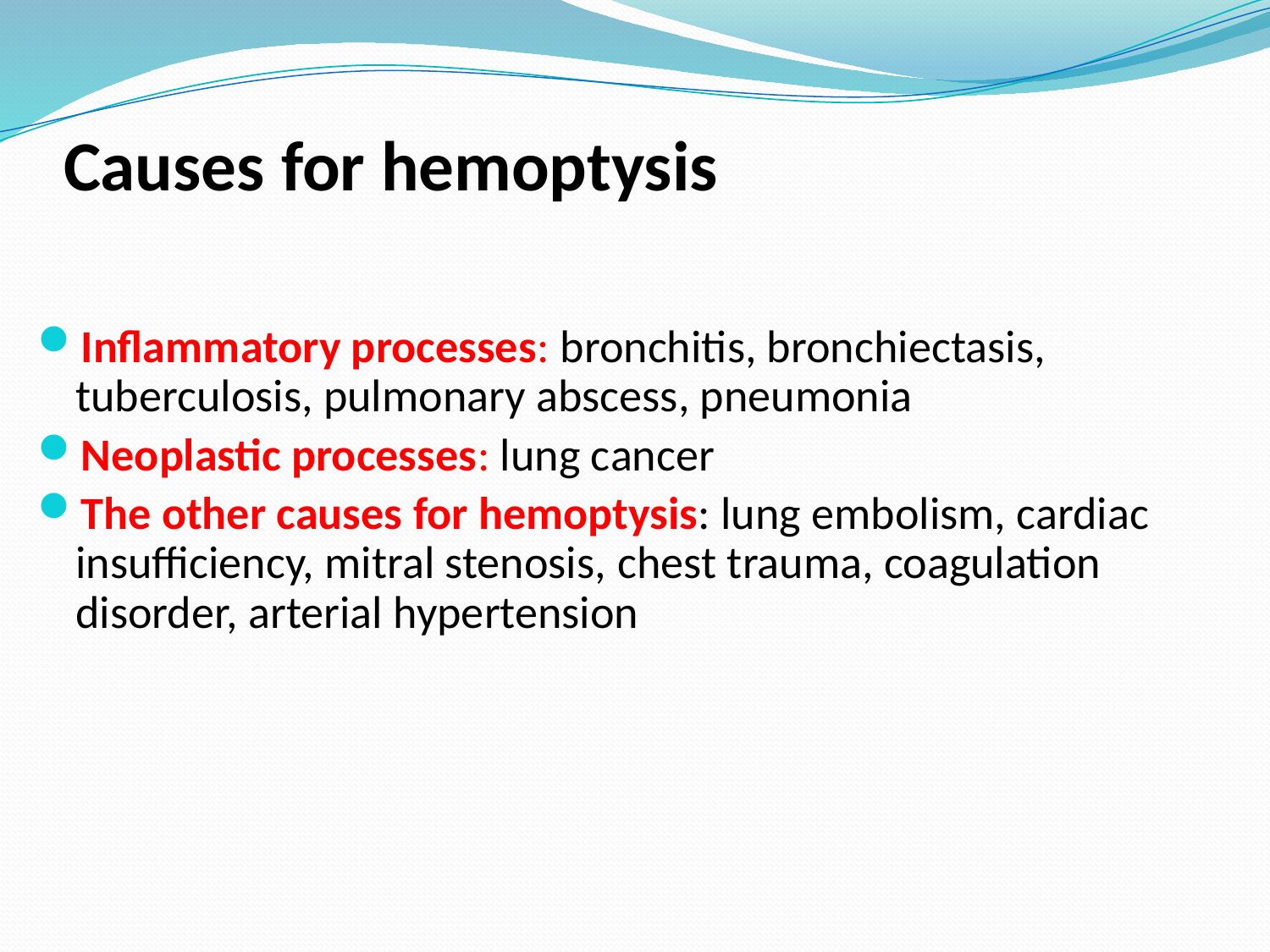

# Causes for hemoptysis
Inflammatory processes: bronchitis, bronchiectasis, tuberculosis, pulmonary abscess, pneumonia
Neoplastic processes: lung cancer
The other causes for hemoptysis: lung embolism, cardiac insufficiency, mitral stenosis, chest trauma, coagulation disorder, arterial hypertension